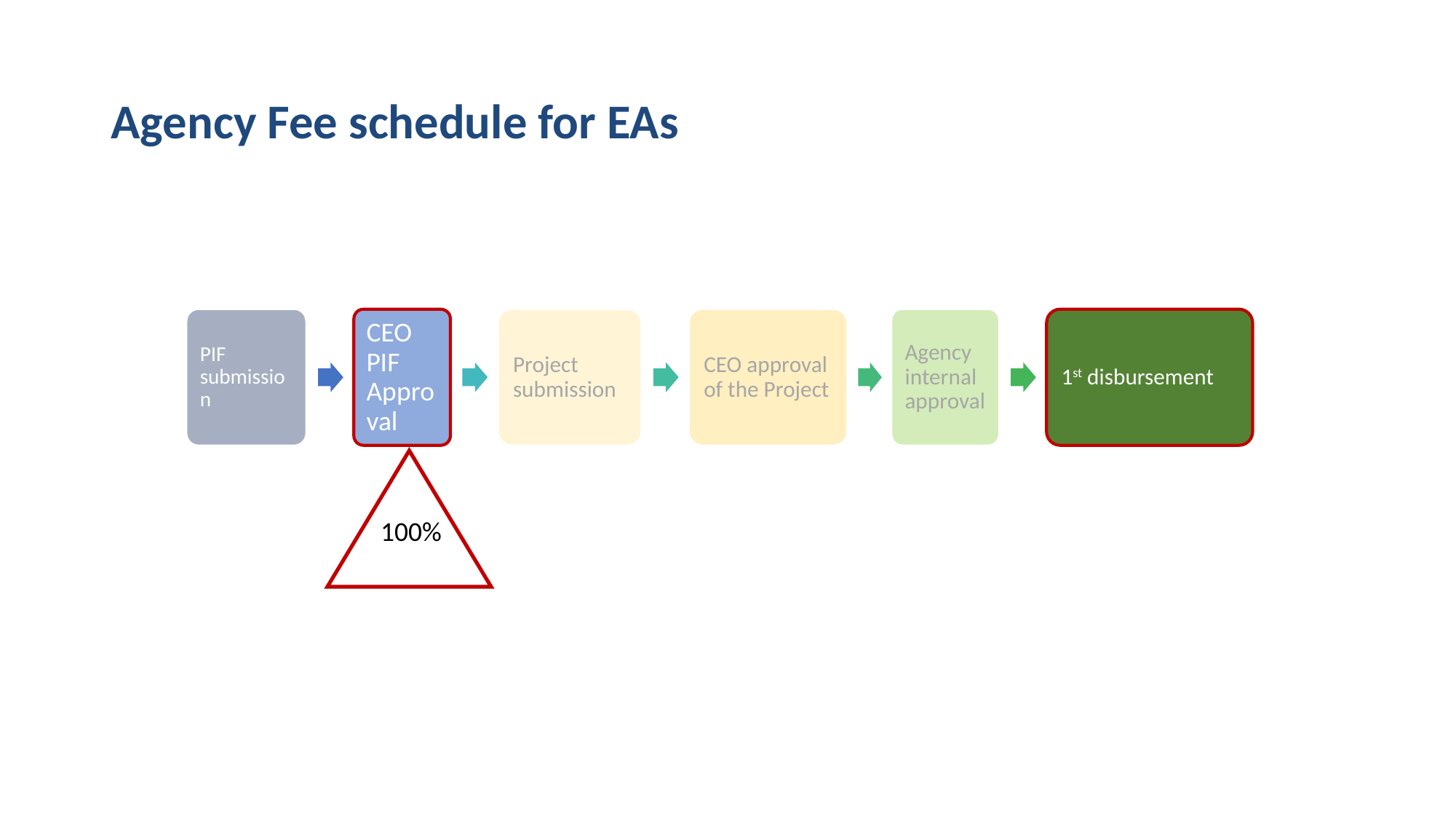

# Agency Fee schedule for EAs
PIF submission

CEO PIF Approval

Project submission

CEO approval of the Project

Agency internal approval

1st disbursement

100%